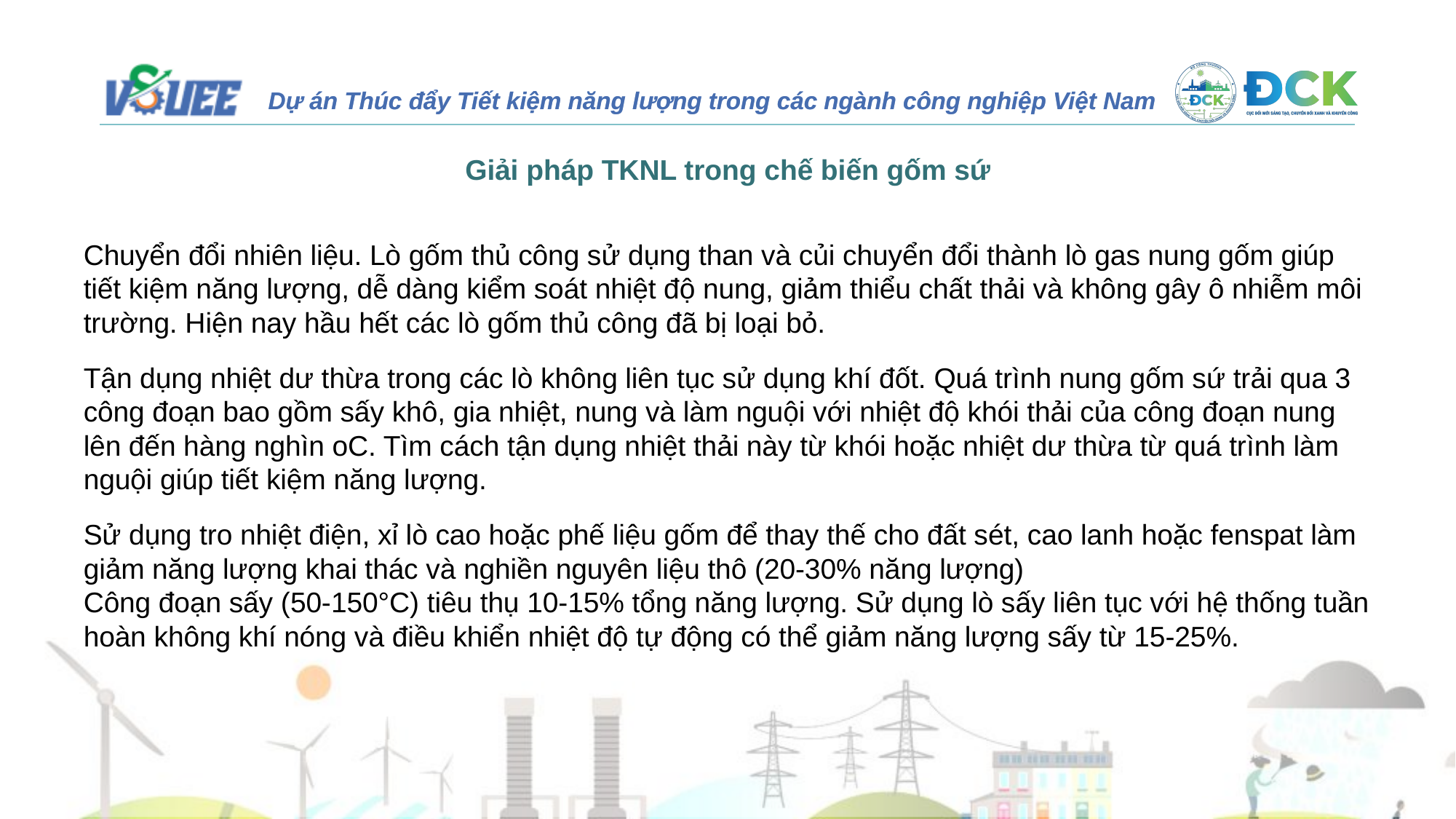

Giải pháp TKNL trong chế biến gốm sứ
Chuyển đổi nhiên liệu. Lò gốm thủ công sử dụng than và củi chuyển đổi thành lò gas nung gốm giúp tiết kiệm năng lượng, dễ dàng kiểm soát nhiệt độ nung, giảm thiểu chất thải và không gây ô nhiễm môi trường. Hiện nay hầu hết các lò gốm thủ công đã bị loại bỏ.
Tận dụng nhiệt dư thừa trong các lò không liên tục sử dụng khí đốt. Quá trình nung gốm sứ trải qua 3 công đoạn bao gồm sấy khô, gia nhiệt, nung và làm nguội với nhiệt độ khói thải của công đoạn nung lên đến hàng nghìn oC. Tìm cách tận dụng nhiệt thải này từ khói hoặc nhiệt dư thừa từ quá trình làm nguội giúp tiết kiệm năng lượng.
Sử dụng tro nhiệt điện, xỉ lò cao hoặc phế liệu gốm để thay thế cho đất sét, cao lanh hoặc fenspat làm giảm năng lượng khai thác và nghiền nguyên liệu thô (20-30% năng lượng)
Công đoạn sấy (50-150°C) tiêu thụ 10-15% tổng năng lượng. Sử dụng lò sấy liên tục với hệ thống tuần hoàn không khí nóng và điều khiển nhiệt độ tự động có thể giảm năng lượng sấy từ 15-25%.